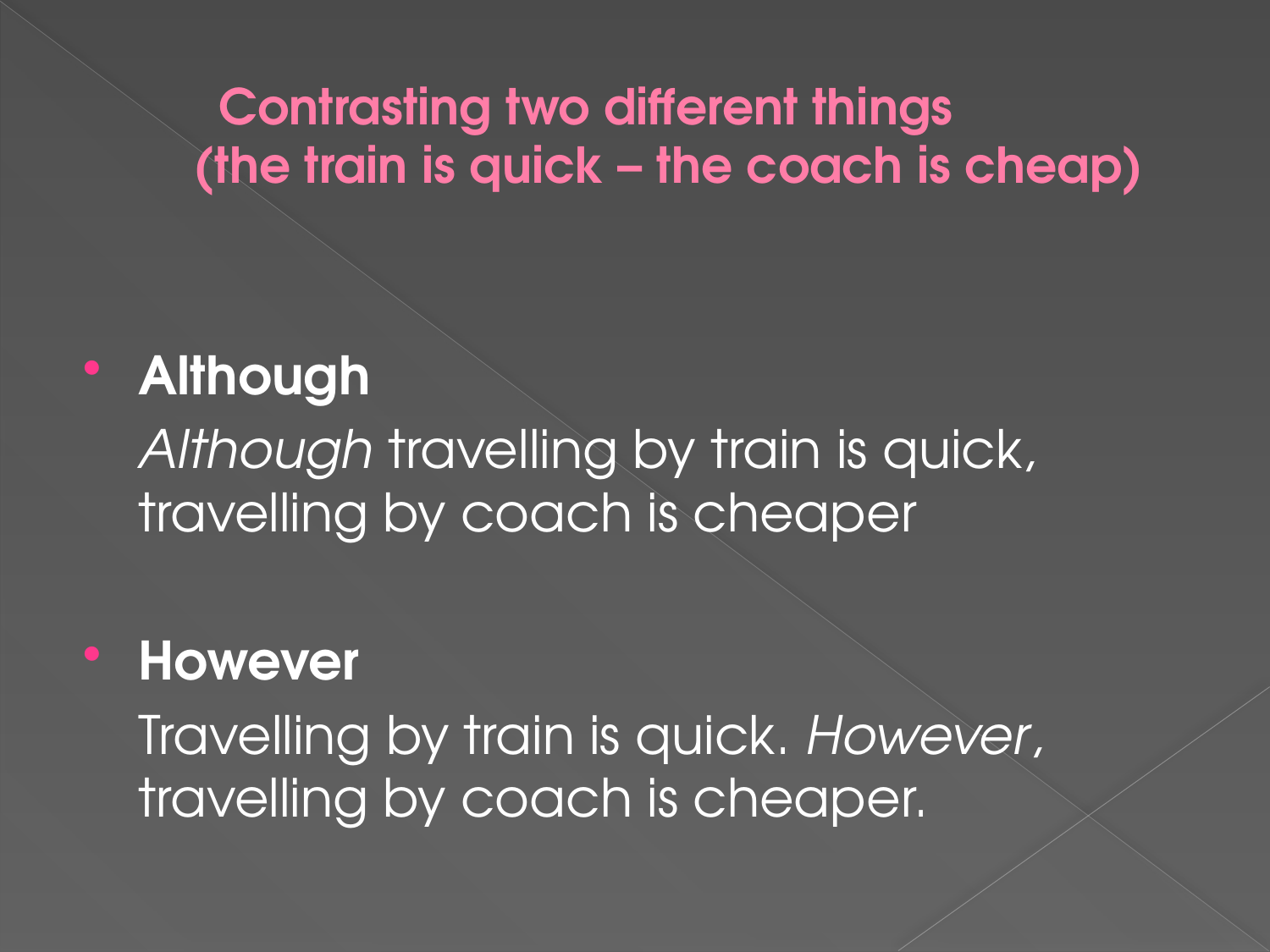

# Contrasting two different things (the train is quick – the coach is cheap)

Although
	Although travelling by train is quick, travelling by coach is cheaper

However
	Travelling by train is quick. However, travelling by coach is cheaper.